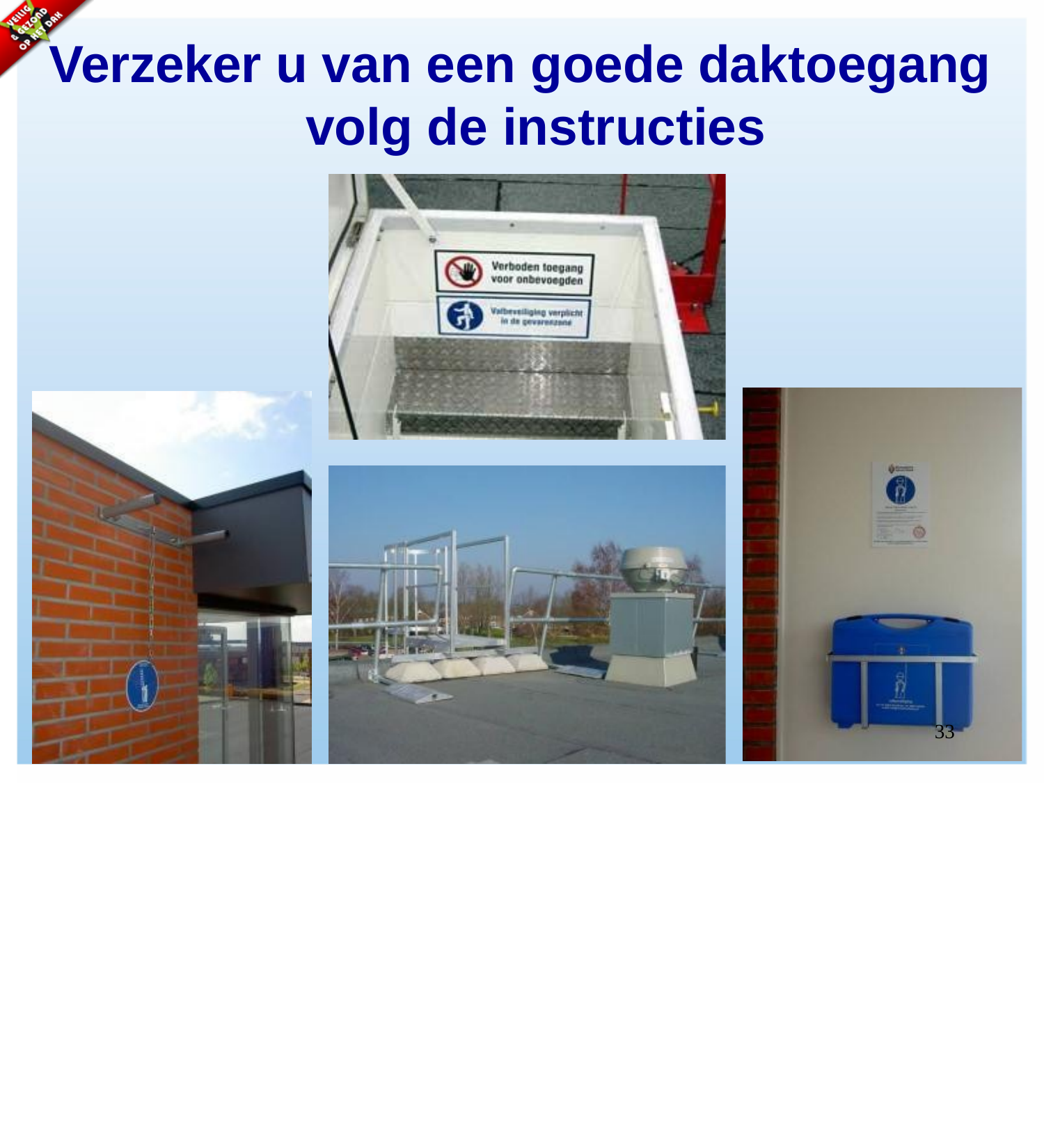

# Verzeker u van een goede daktoegang  volg de instructies

33